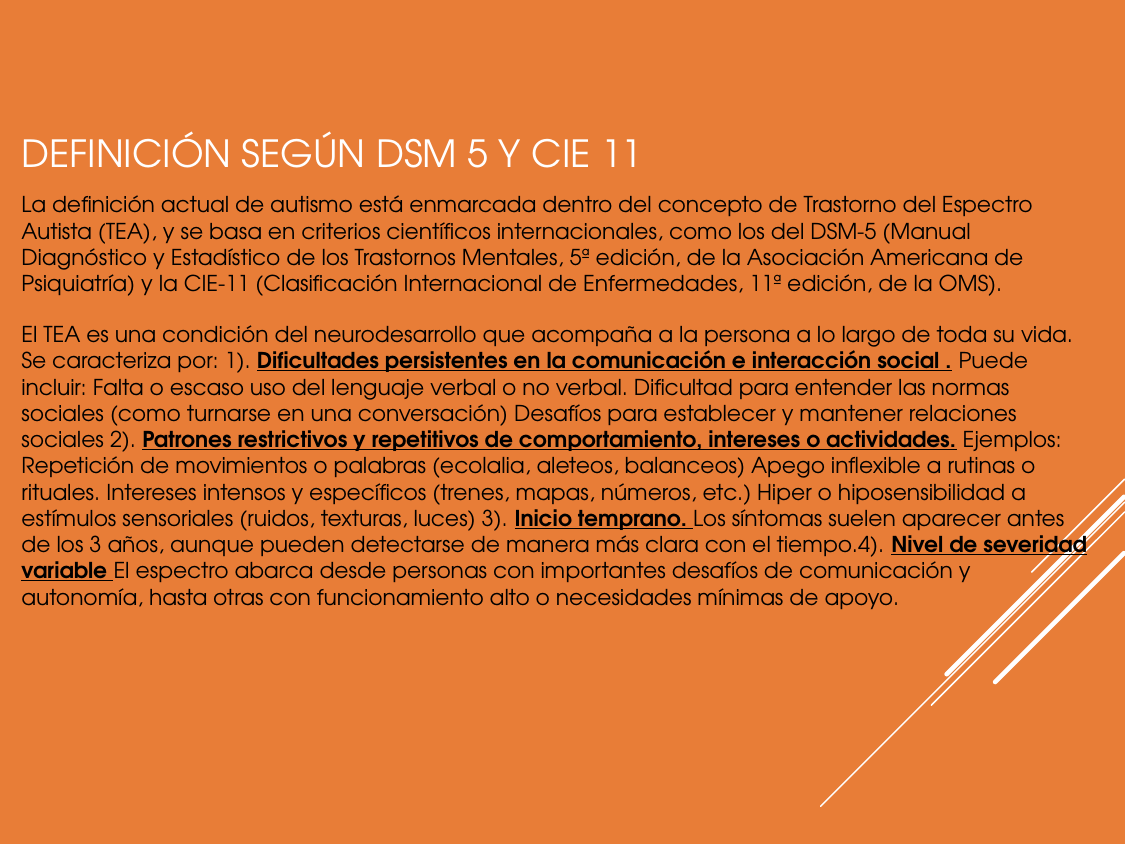

# DEFINICIÓN SEGÚN DSM 5 y CIE 11
La definición actual de autismo está enmarcada dentro del concepto de Trastorno del Espectro Autista (TEA), y se basa en criterios científicos internacionales, como los del DSM-5 (Manual Diagnóstico y Estadístico de los Trastornos Mentales, 5ª edición, de la Asociación Americana de Psiquiatría) y la CIE-11 (Clasificación Internacional de Enfermedades, 11ª edición, de la OMS).
El TEA es una condición del neurodesarrollo que acompaña a la persona a lo largo de toda su vida. Se caracteriza por: 1). Dificultades persistentes en la comunicación e interacción social . Puede incluir: Falta o escaso uso del lenguaje verbal o no verbal. Dificultad para entender las normas sociales (como turnarse en una conversación) Desafíos para establecer y mantener relaciones sociales 2). Patrones restrictivos y repetitivos de comportamiento, intereses o actividades. Ejemplos: Repetición de movimientos o palabras (ecolalia, aleteos, balanceos) Apego inflexible a rutinas o rituales. Intereses intensos y específicos (trenes, mapas, números, etc.) Hiper o hiposensibilidad a estímulos sensoriales (ruidos, texturas, luces) 3). Inicio temprano. Los síntomas suelen aparecer antes de los 3 años, aunque pueden detectarse de manera más clara con el tiempo.4). Nivel de severidad variable El espectro abarca desde personas con importantes desafíos de comunicación y autonomía, hasta otras con funcionamiento alto o necesidades mínimas de apoyo.